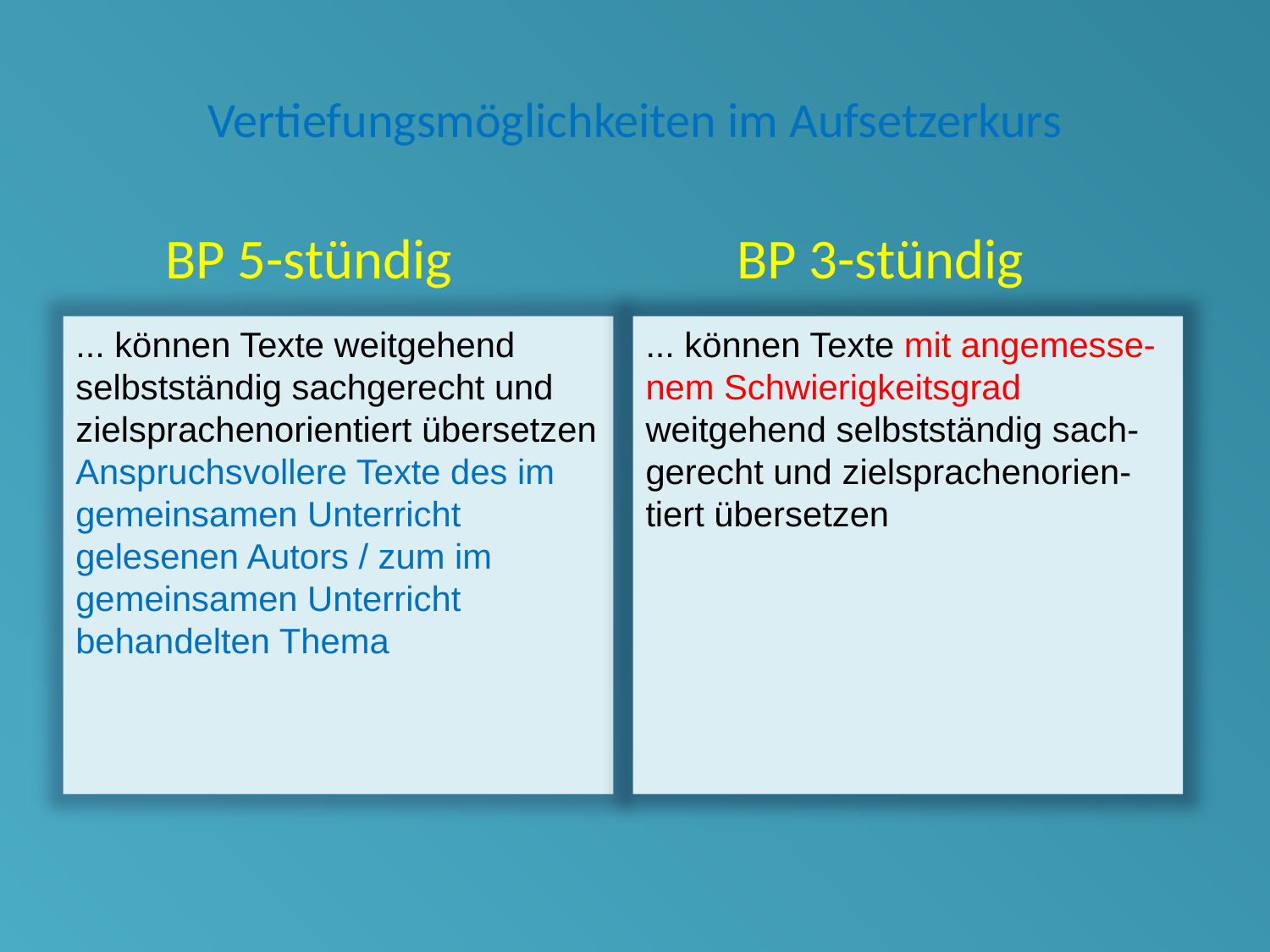

# Vertiefungsmöglichkeiten im Aufsetzerkurs
       BP 5-stündig			  BP 3-stündig
... können Texte mit angemesse-nem Schwierigkeitsgrad weitgehend selbstständig sach-gerecht und zielsprachenorien-tiert übersetzen

... können Texte weitgehend selbstständig sachgerecht und zielsprachenorientiert übersetzen
Anspruchsvollere Texte des im gemeinsamen Unterricht gelesenen Autors / zum im gemeinsamen Unterricht behandelten Thema